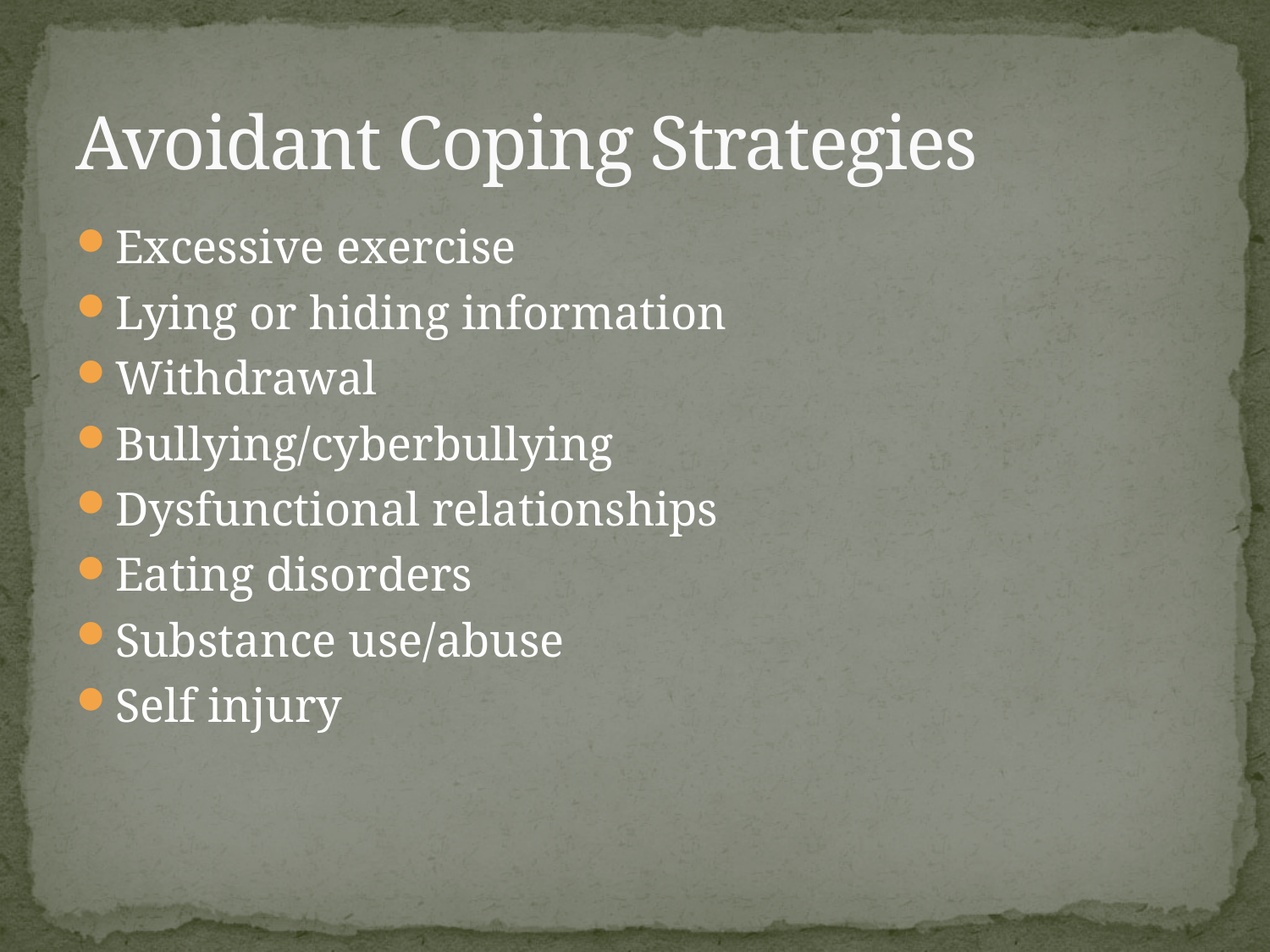

# Avoidant Coping Strategies
Excessive exercise
Lying or hiding information
Withdrawal
Bullying/cyberbullying
Dysfunctional relationships
Eating disorders
Substance use/abuse
Self injury